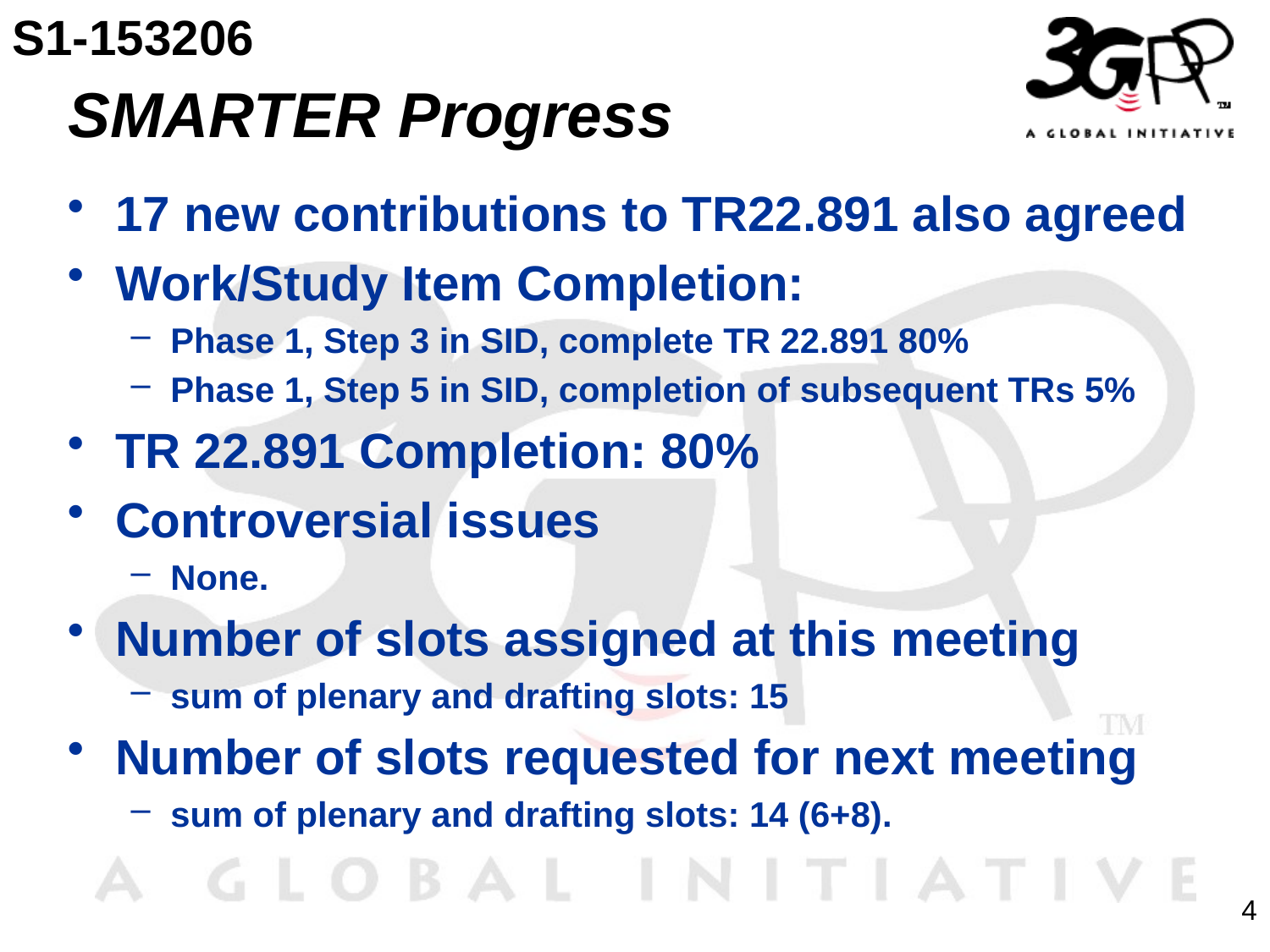

S1-153206
# SMARTER Progress
17 new contributions to TR22.891 also agreed
Work/Study Item Completion:
Phase 1, Step 3 in SID, complete TR 22.891 80%
Phase 1, Step 5 in SID, completion of subsequent TRs 5%
TR 22.891 Completion: 80%
Controversial issues
None.
Number of slots assigned at this meeting
sum of plenary and drafting slots: 15
Number of slots requested for next meeting
sum of plenary and drafting slots: 14 (6+8).
4